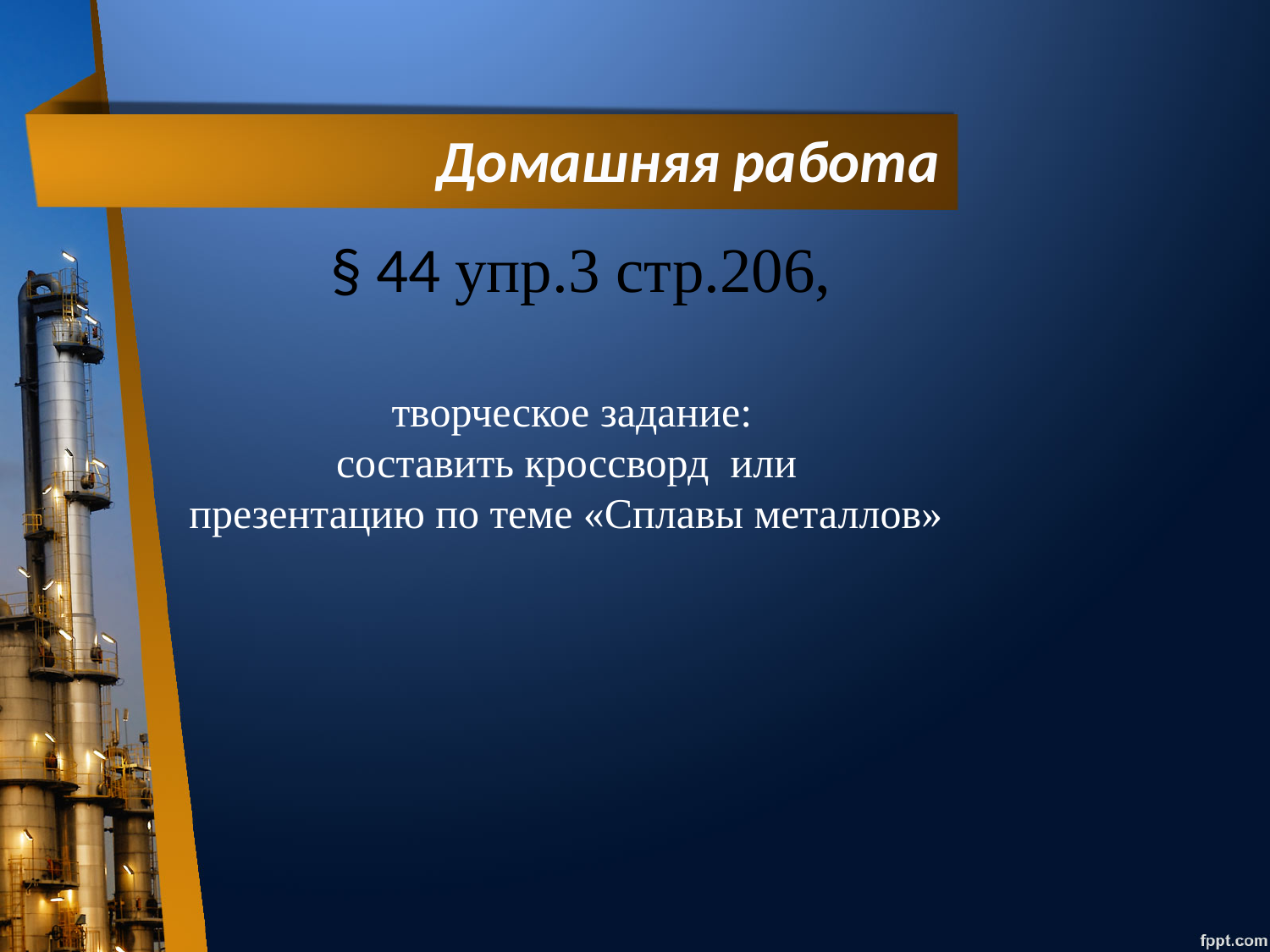

творческое задание:
составить кроссворд  или
презентацию по теме «Сплавы металлов»
# Домашняя работа
§ 44 упр.3 стр.206,